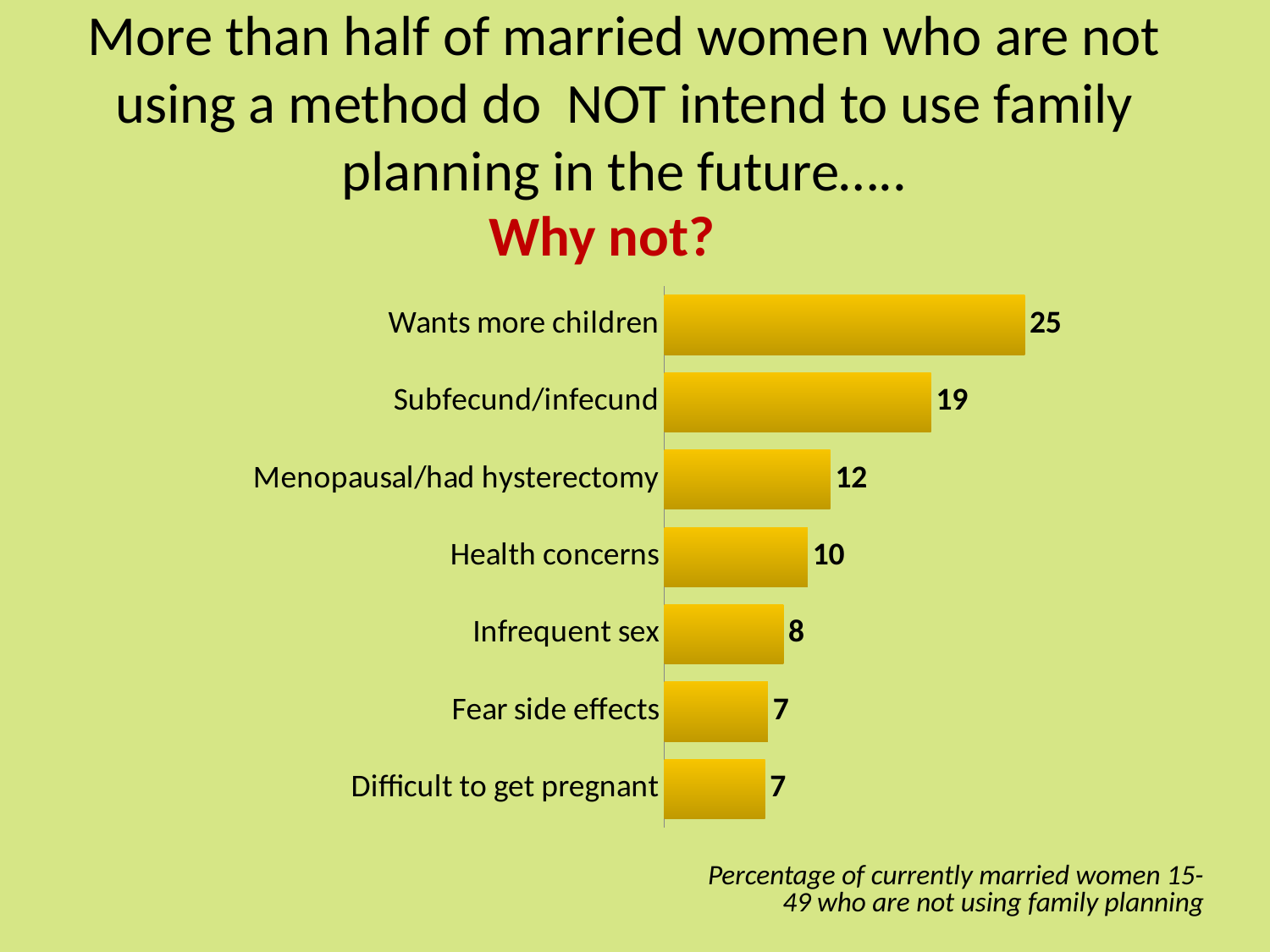

# More than half of married women who are not using a method do  NOT intend to use family planning in the future…..
Why not?

### Chart

| Category |  |
|---|---|
| Wants more children | 25.4 |
| Subfecund/infecund | 18.8 |
| Menopausal/had hysterectomy | 11.7 |
| Health concerns | 10.1 |
| Infrequent sex | 8.4 |
| Fear side effects | 7.3 |
| Difficult to get pregnant | 7.1 |
Percentage of currently married women 15-49 who are not using family planning